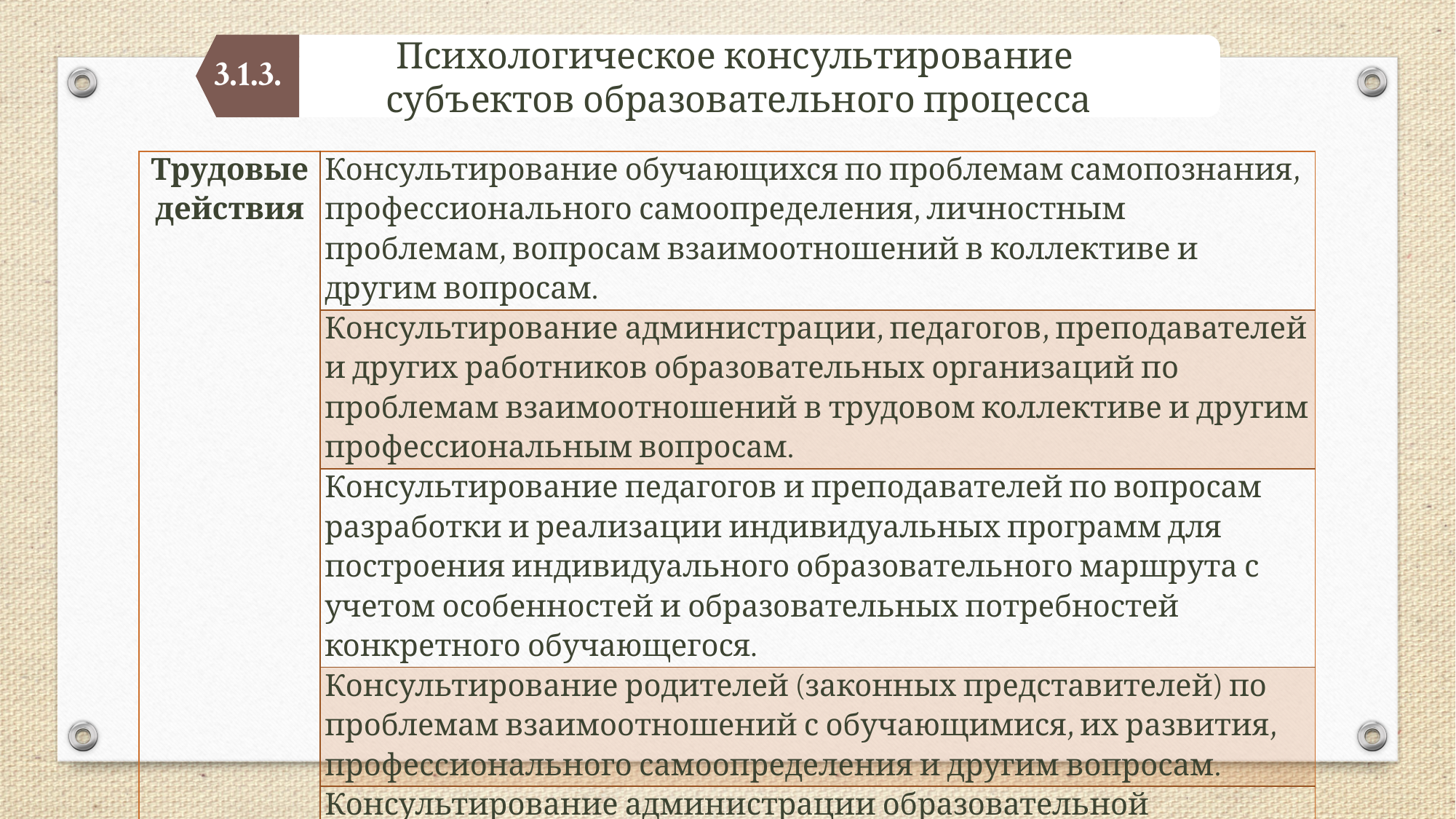

Психологическое консультирование
	субъектов образовательного процесса

3.1.3.
| Трудовые действия | Консультирование обучающихся по проблемам самопознания, профессионального самоопределения, личностным проблемам, вопросам взаимоотношений в коллективе и другим вопросам. |
| --- | --- |
|  | Консультирование администрации, педагогов, преподавателей и других работников образовательных организаций по проблемам взаимоотношений в трудовом коллективе и другим профессиональным вопросам. |
|  | Консультирование педагогов и преподавателей по вопросам разработки и реализации индивидуальных программ для построения индивидуального образовательного маршрута с учетом особенностей и образовательных потребностей конкретного обучающегося. |
|  | Консультирование родителей (законных представителей) по проблемам взаимоотношений с обучающимися, их развития, профессионального самоопределения и другим вопросам. |
|  | Консультирование администрации образовательной организации, педагогов, преподавателей, родителей (законных представителей) по психологическим проблемам обучения, воспитания и развития обучающихся. |